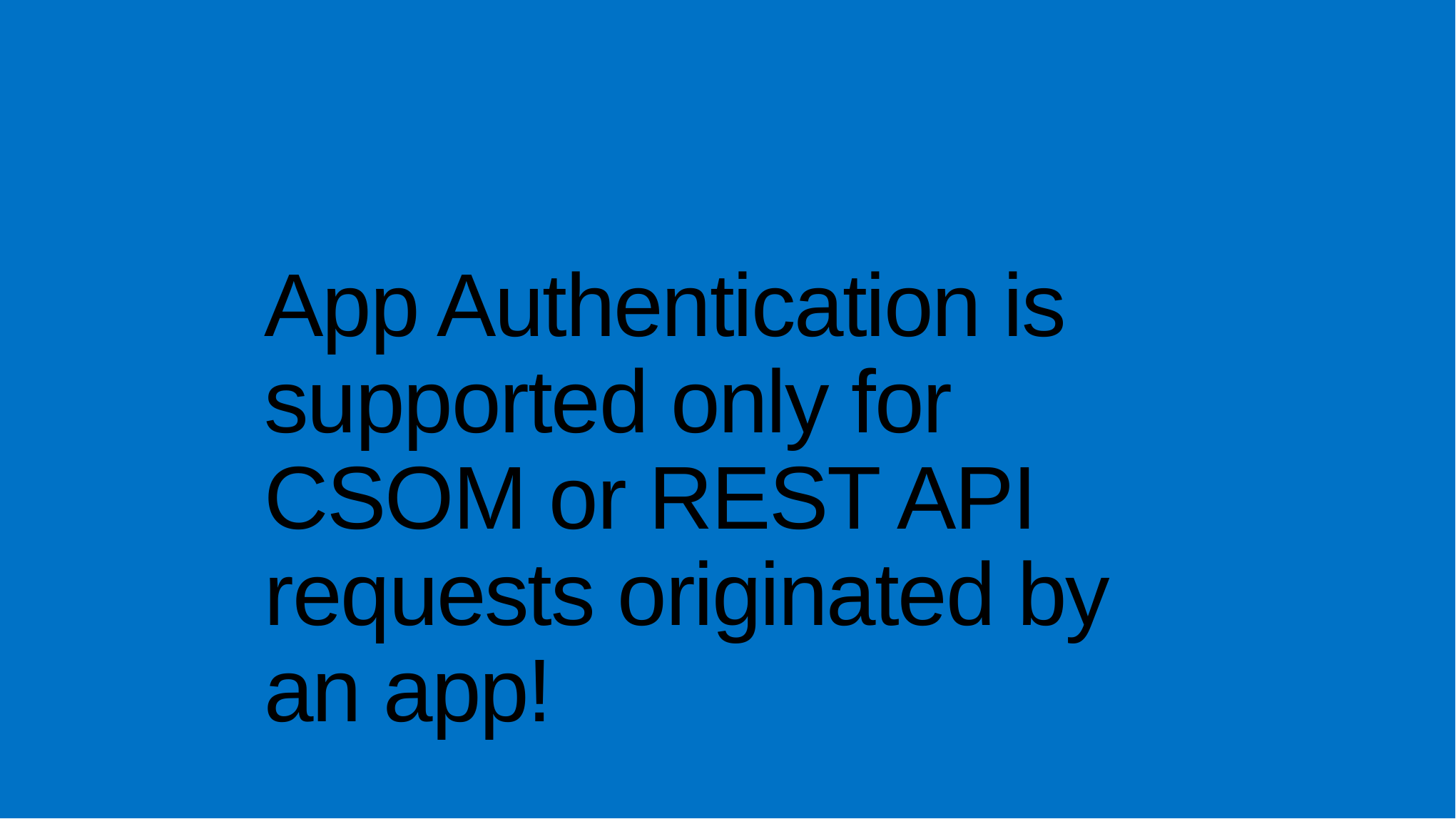

# App Authentication is supported only for CSOM or REST API requests originated by an app!